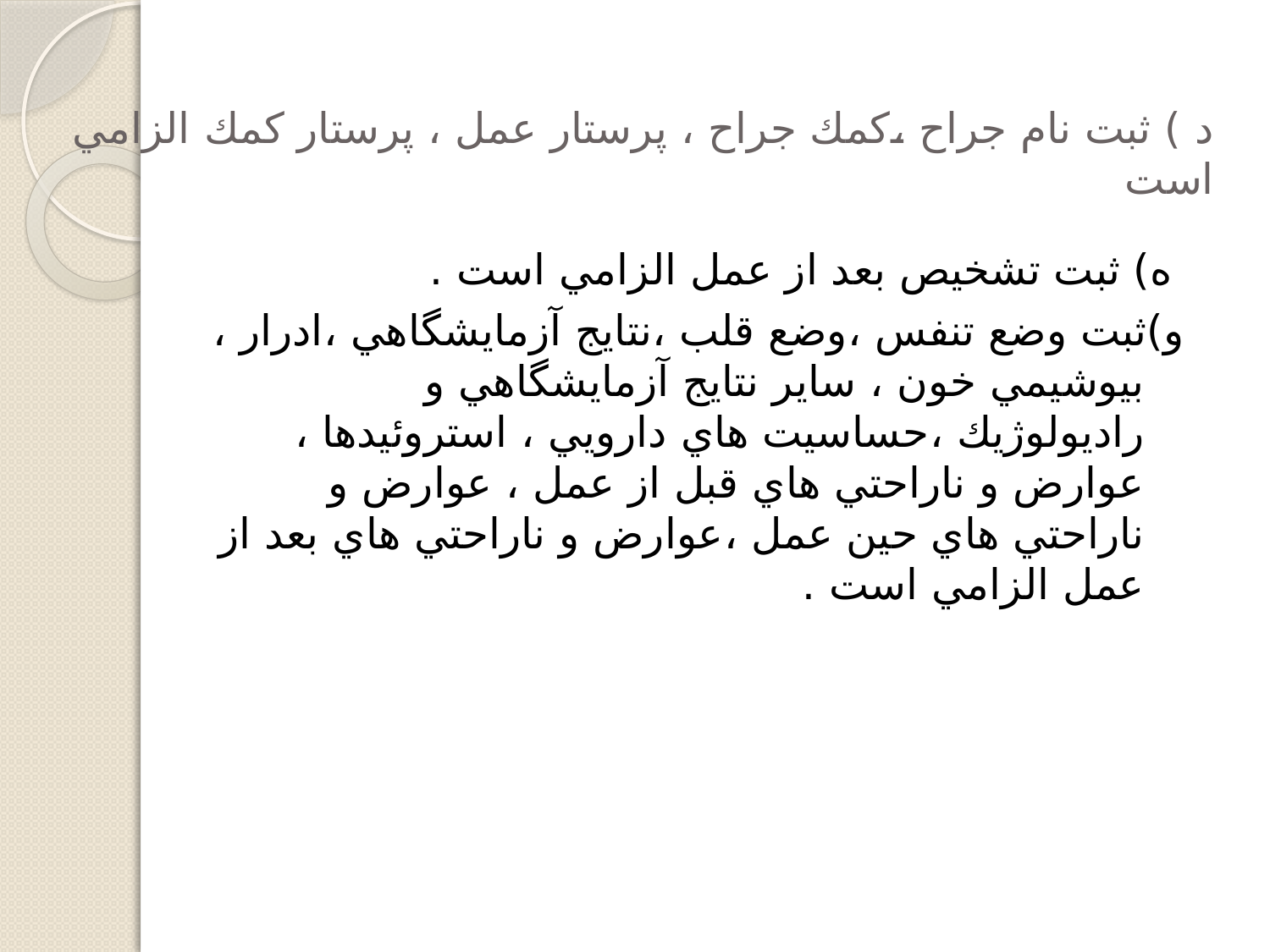

# د ) ثبت نام جراح ،‌كمك جراح ، پرستار عمل ، پرستار كمك الزامي است
 ه) ثبت تشخيص بعد از عمل الزامي است .
و)‌ثبت وضع تنفس ،‌وضع قلب ،‌نتايج آزمايشگاهي ،‌ادرار ، بيوشيمي خون ، ساير نتايج آزمايشگاهي و راديولوژيك ،‌حساسيت هاي دارويي ، استروئيدها ، عوارض و ناراحتي هاي قبل از عمل ، عوارض و ناراحتي هاي حين عمل ،‌عوارض و ناراحتي هاي بعد از عمل الزامي است .